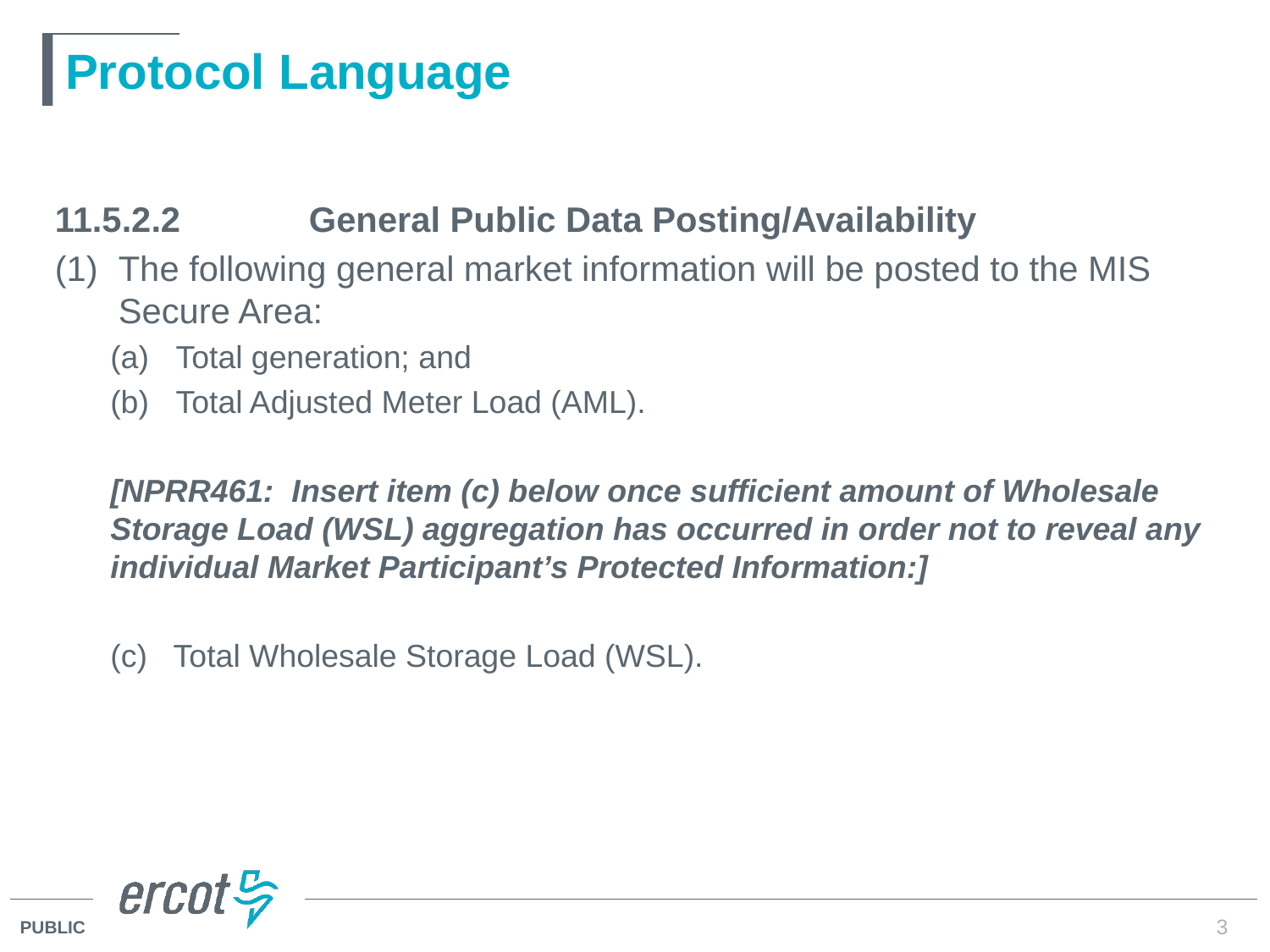

# Protocol Language
11.5.2.2 	General Public Data Posting/Availability
The following general market information will be posted to the MIS Secure Area:
  Total generation; and
  Total Adjusted Meter Load (AML).

[NPRR461:  Insert item (c) below once sufficient amount of Wholesale Storage Load (WSL) aggregation has occurred in order not to reveal any individual Market Participant’s Protected Information:]

(c)   Total Wholesale Storage Load (WSL).
3